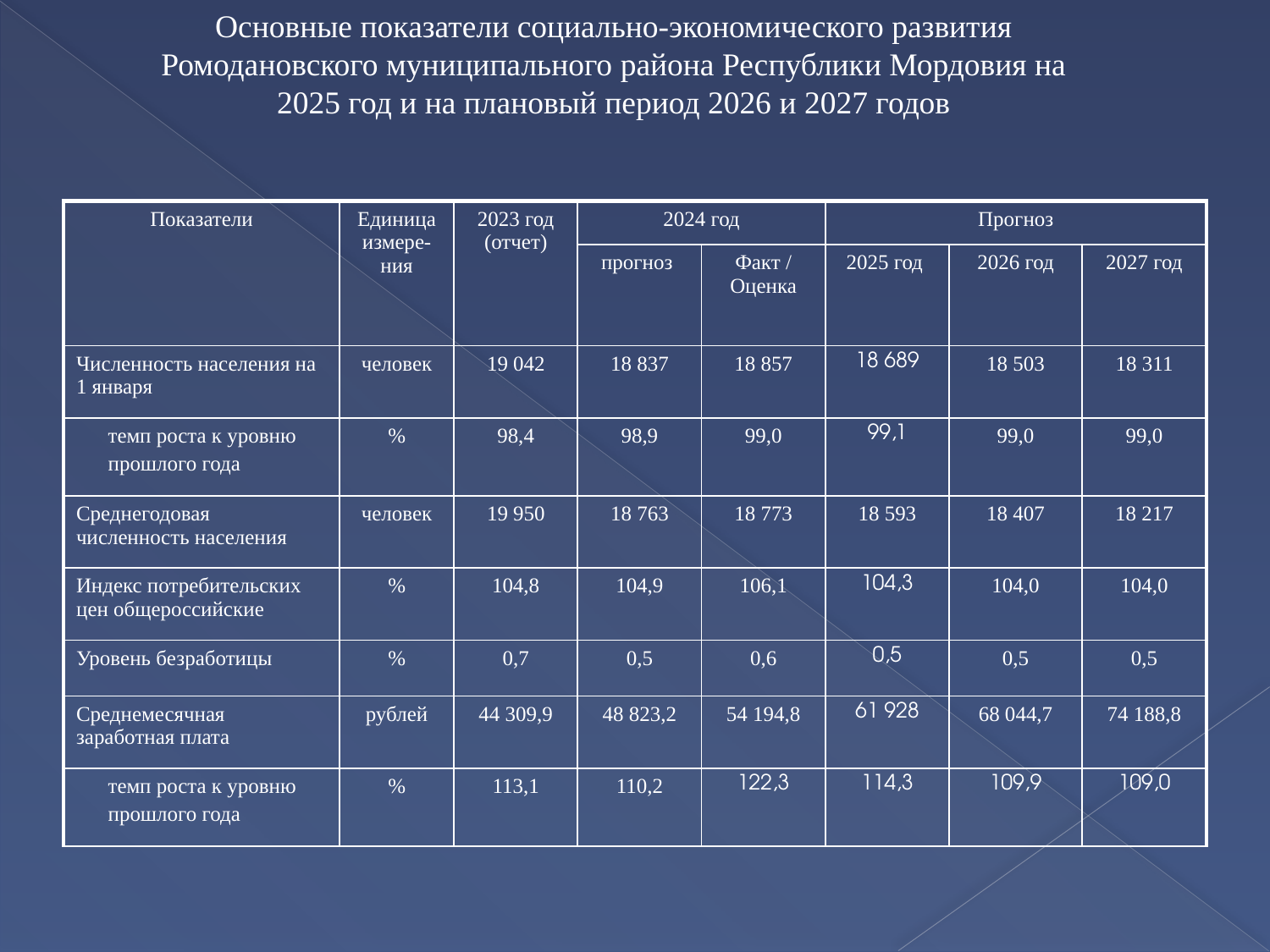

Основные показатели социально-экономического развития Ромодановского муниципального района Республики Мордовия на 2025 год и на плановый период 2026 и 2027 годов
| Показатели | Единица измере-ния | 2023 год (отчет) | 2024 год |  | Прогноз |  |  |
| --- | --- | --- | --- | --- | --- | --- | --- |
|  |  |  | прогноз | Факт / Оценка | 2025 год | 2026 год | 2027 год |
| Численность населения на 1 января | человек | 19 042 | 18 837 | 18 857 | 18 689 | 18 503 | 18 311 |
| темп роста к уровню прошлого года | % | 98,4 | 98,9 | 99,0 | 99,1 | 99,0 | 99,0 |
| Среднегодовая численность населения | человек | 19 950 | 18 763 | 18 773 | 18 593 | 18 407 | 18 217 |
| Индекс потребительских цен общероссийские | % | 104,8 | 104,9 | 106,1 | 104,3 | 104,0 | 104,0 |
| Уровень безработицы | % | 0,7 | 0,5 | 0,6 | 0,5 | 0,5 | 0,5 |
| Среднемесячная заработная плата | рублей | 44 309,9 | 48 823,2 | 54 194,8 | 61 928 | 68 044,7 | 74 188,8 |
| темп роста к уровню прошлого года | % | 113,1 | 110,2 | 122,3 | 114,3 | 109,9 | 109,0 |